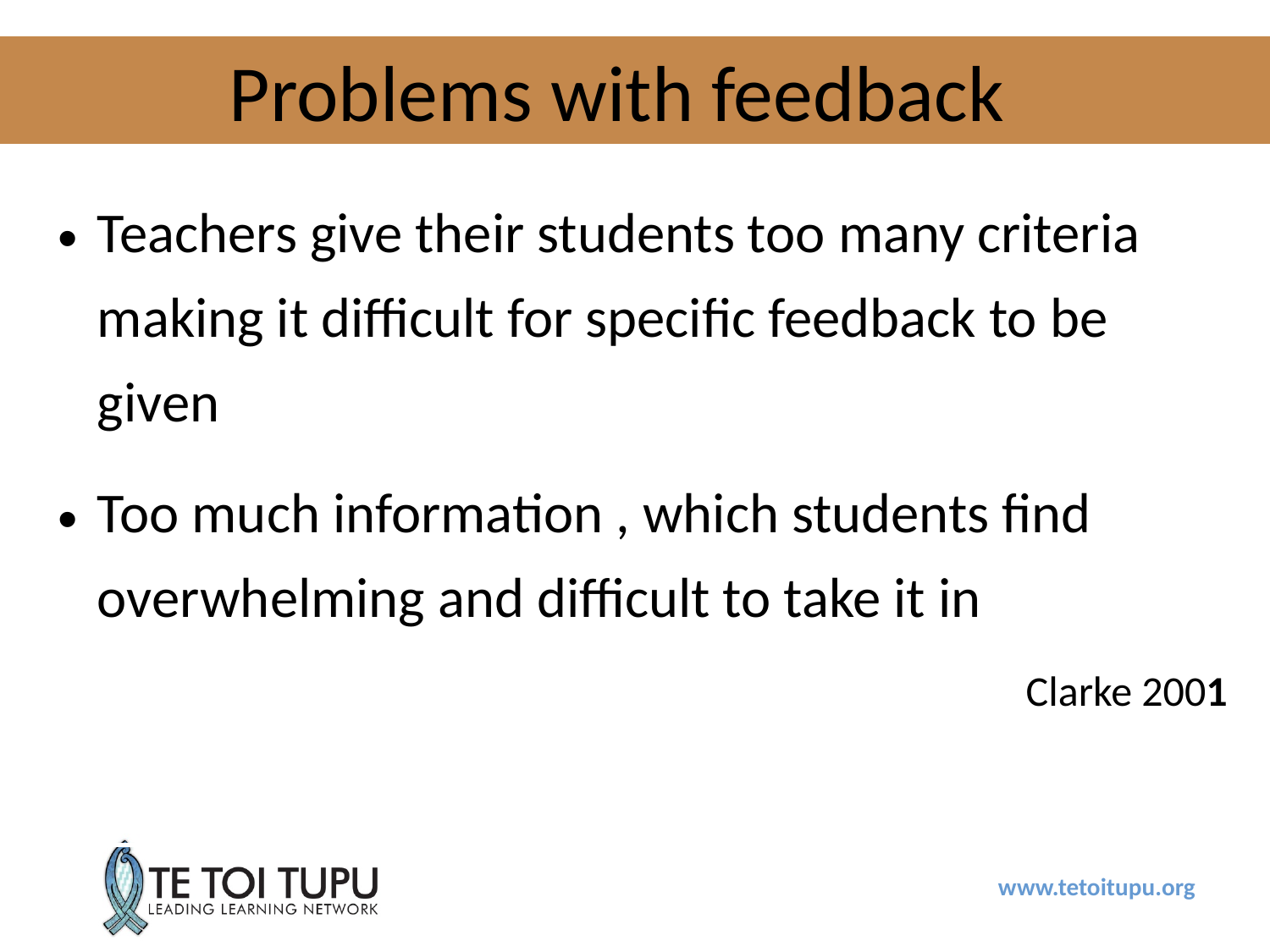

Problems with feedback
| Teachers give their students too many criteria making it difficult for specific feedback to be given Too much information , which students find overwhelming and difficult to take it in Clarke 2001 |
| --- |